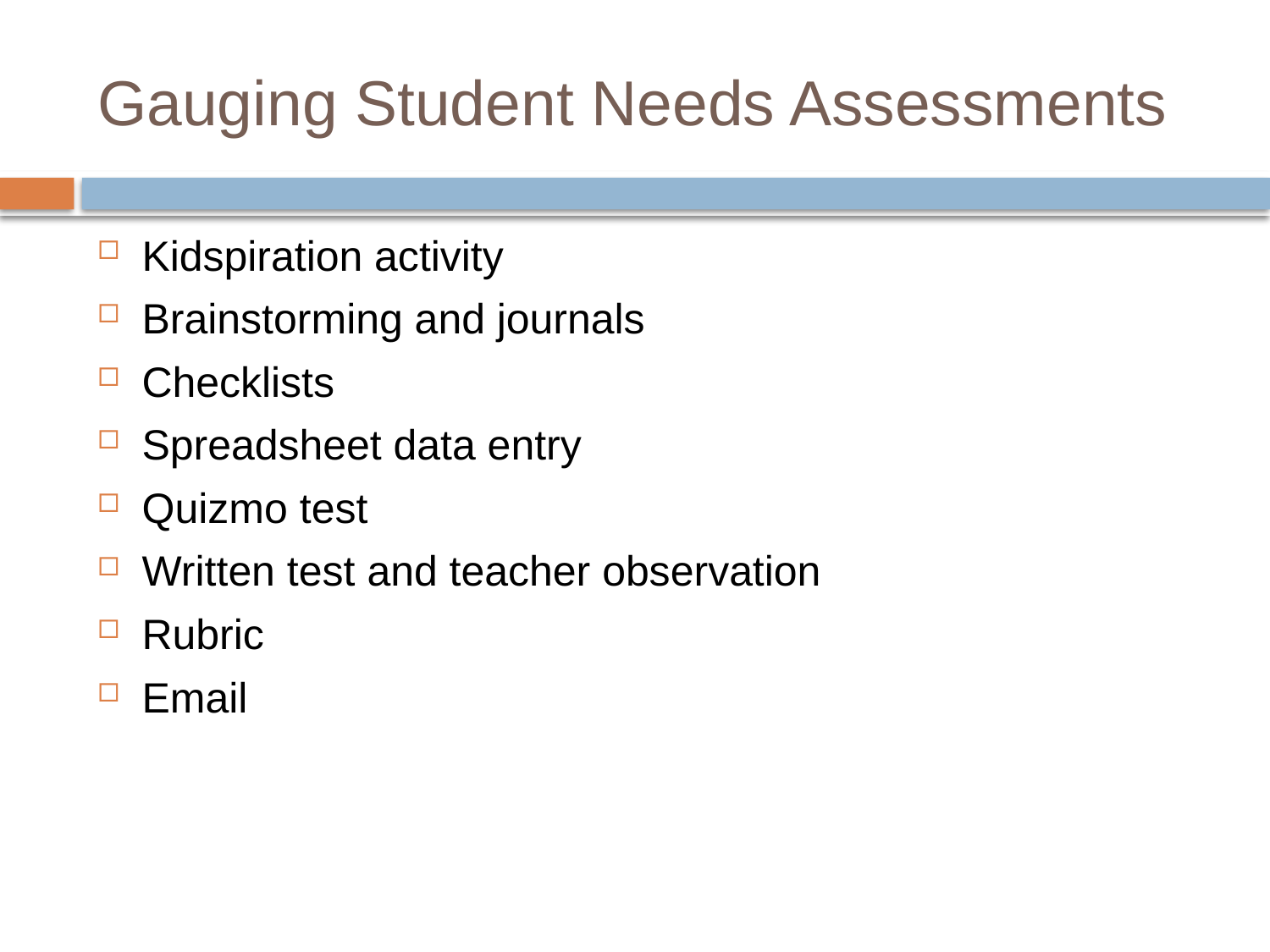

# Gauging Student Needs Assessments
Kidspiration activity
Brainstorming and journals
Checklists
Spreadsheet data entry
Quizmo test
Written test and teacher observation
Rubric
Email